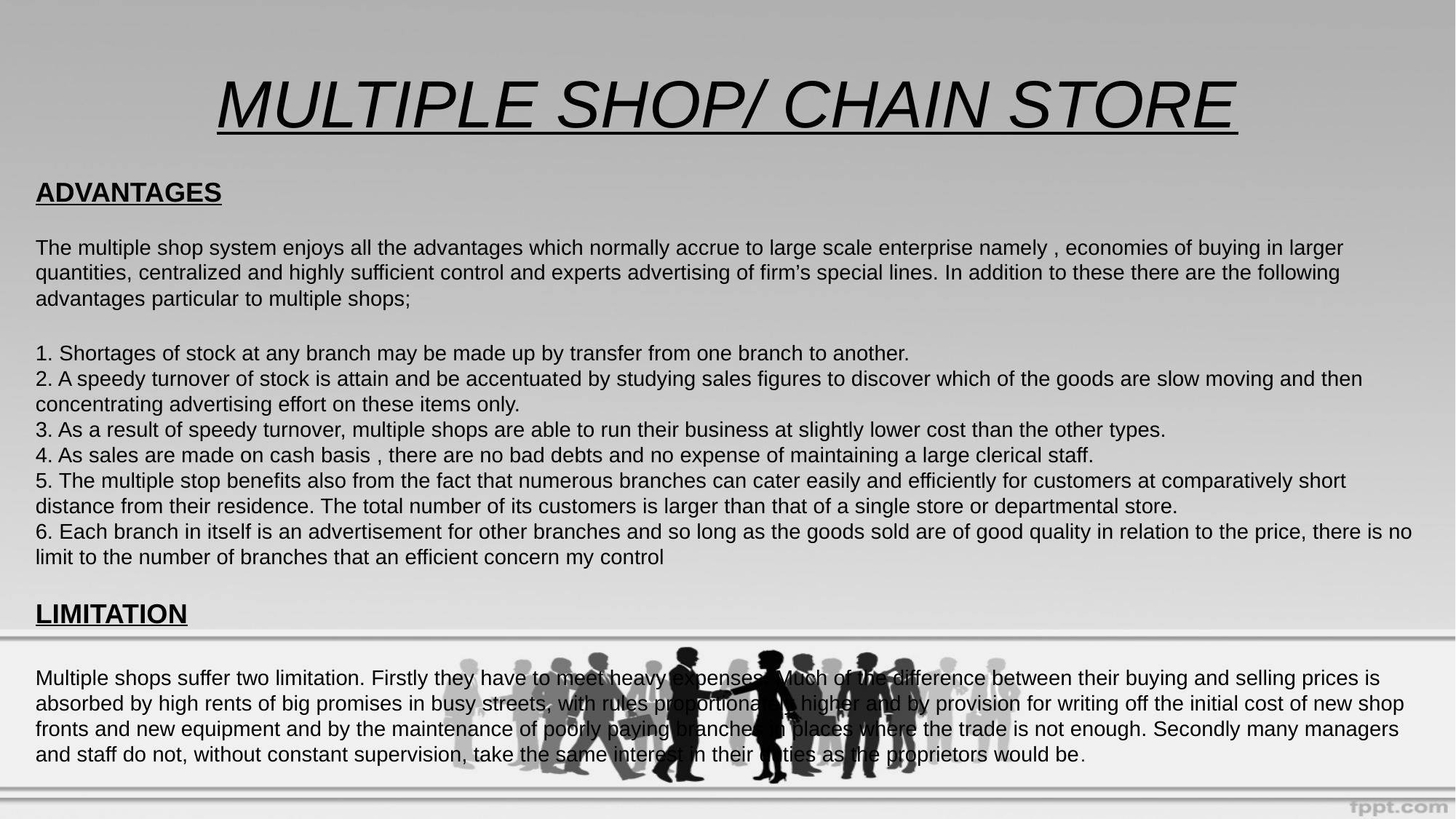

# MULTIPLE SHOP/ CHAIN STORE
ADVANTAGES
The multiple shop system enjoys all the advantages which normally accrue to large scale enterprise namely , economies of buying in larger quantities, centralized and highly sufficient control and experts advertising of firm’s special lines. In addition to these there are the following advantages particular to multiple shops;
1. Shortages of stock at any branch may be made up by transfer from one branch to another.
2. A speedy turnover of stock is attain and be accentuated by studying sales figures to discover which of the goods are slow moving and then concentrating advertising effort on these items only.
3. As a result of speedy turnover, multiple shops are able to run their business at slightly lower cost than the other types.
4. As sales are made on cash basis , there are no bad debts and no expense of maintaining a large clerical staff.
5. The multiple stop benefits also from the fact that numerous branches can cater easily and efficiently for customers at comparatively short distance from their residence. The total number of its customers is larger than that of a single store or departmental store.
6. Each branch in itself is an advertisement for other branches and so long as the goods sold are of good quality in relation to the price, there is no limit to the number of branches that an efficient concern my control
LIMITATION
Multiple shops suffer two limitation. Firstly they have to meet heavy expenses. Much of the difference between their buying and selling prices is absorbed by high rents of big promises in busy streets, with rules proportionately higher and by provision for writing off the initial cost of new shop fronts and new equipment and by the maintenance of poorly paying branches in places where the trade is not enough. Secondly many managers and staff do not, without constant supervision, take the same interest in their duties as the proprietors would be.